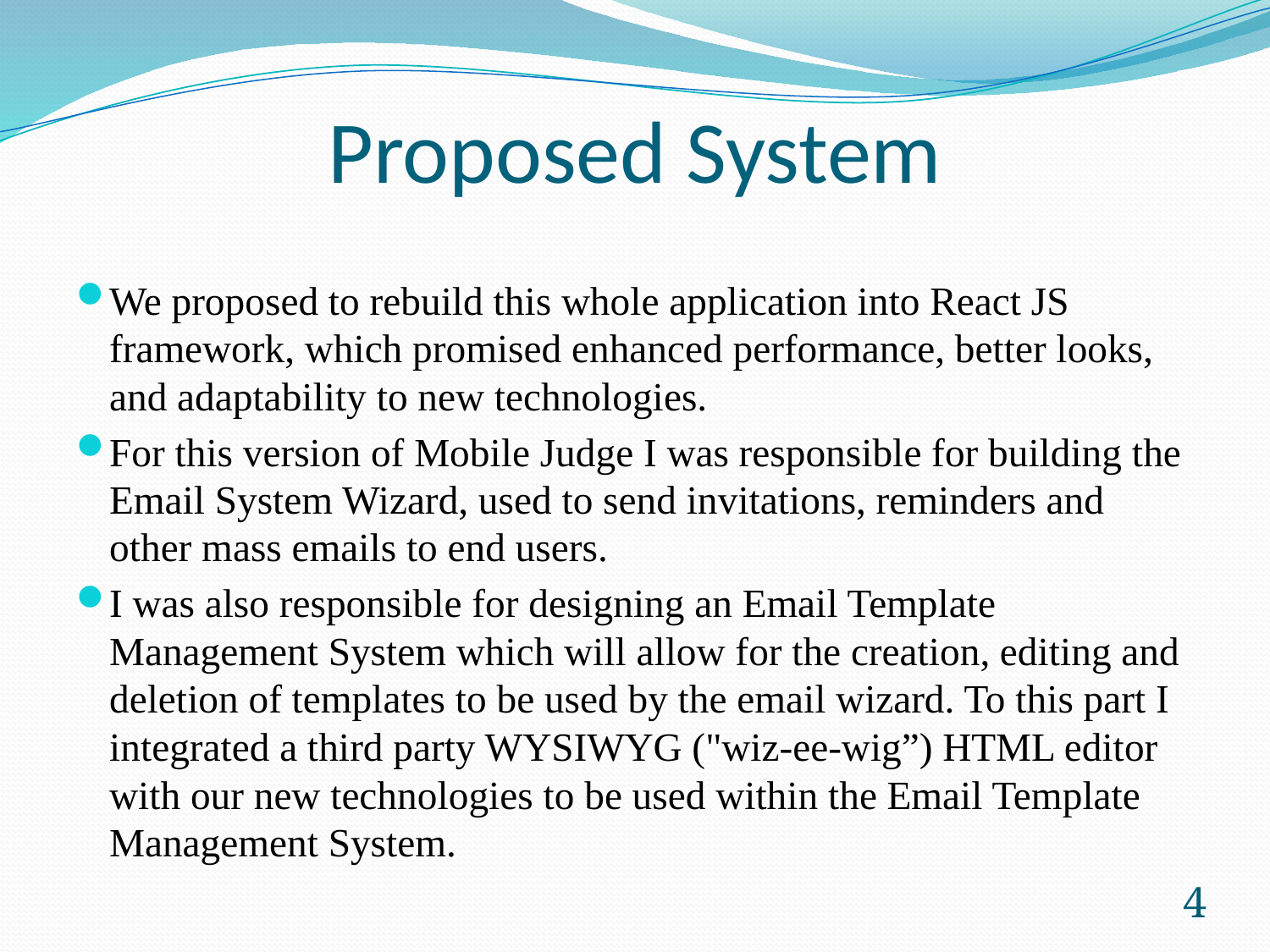

# Proposed System
We proposed to rebuild this whole application into React JS framework, which promised enhanced performance, better looks, and adaptability to new technologies.
For this version of Mobile Judge I was responsible for building the Email System Wizard, used to send invitations, reminders and other mass emails to end users.
I was also responsible for designing an Email Template Management System which will allow for the creation, editing and deletion of templates to be used by the email wizard. To this part I integrated a third party WYSIWYG ("wiz-ee-wig”) HTML editor with our new technologies to be used within the Email Template Management System.
4